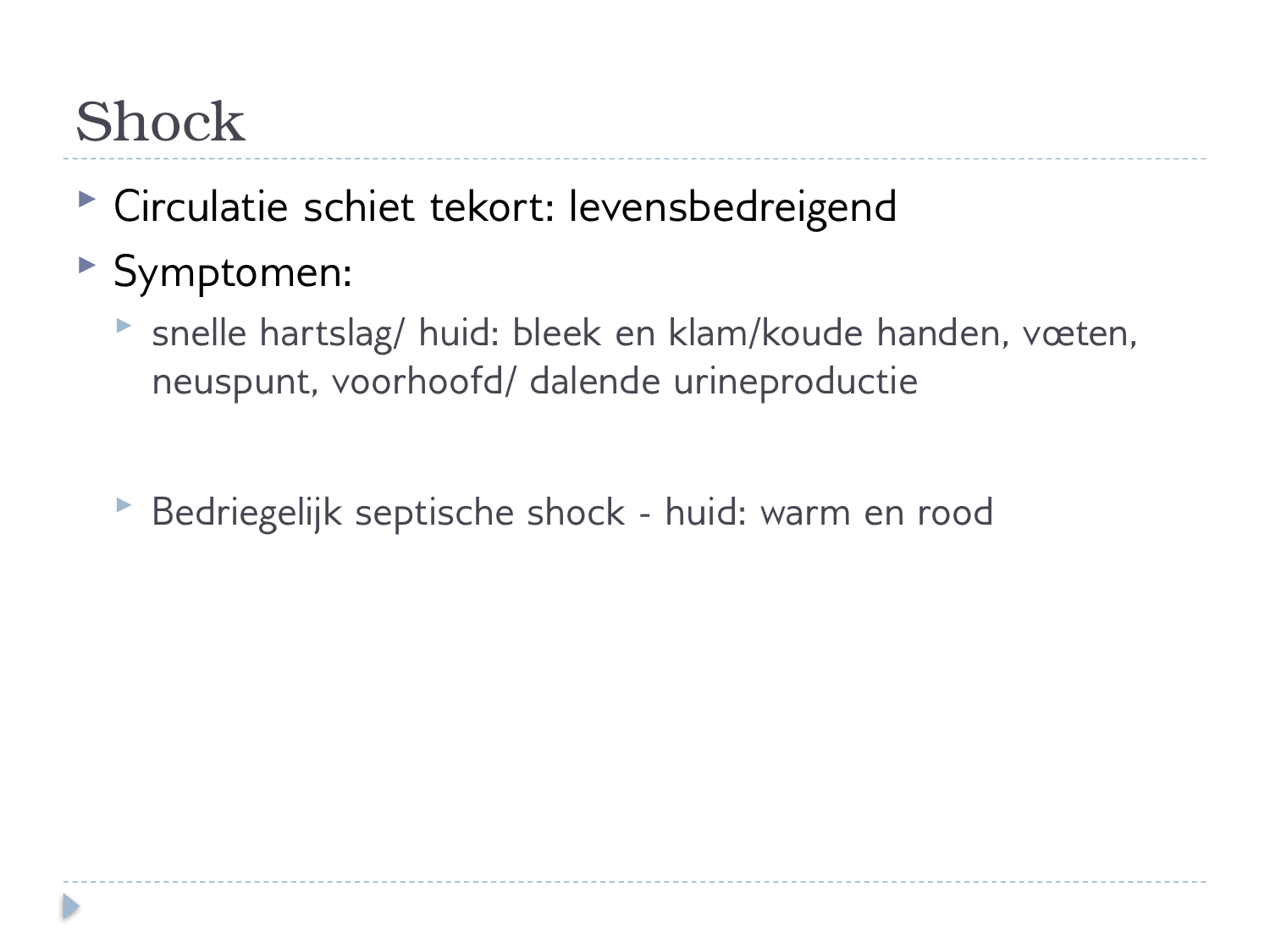

# Shock
Circulatie schiet tekort: levensbedreigend
Symptomen:
snelle hartslag/ huid: bleek en klam/koude handen, voeten, neuspunt, voorhoofd/ dalende urineproductie

Bedriegelijk septische shock - huid: warm en rood